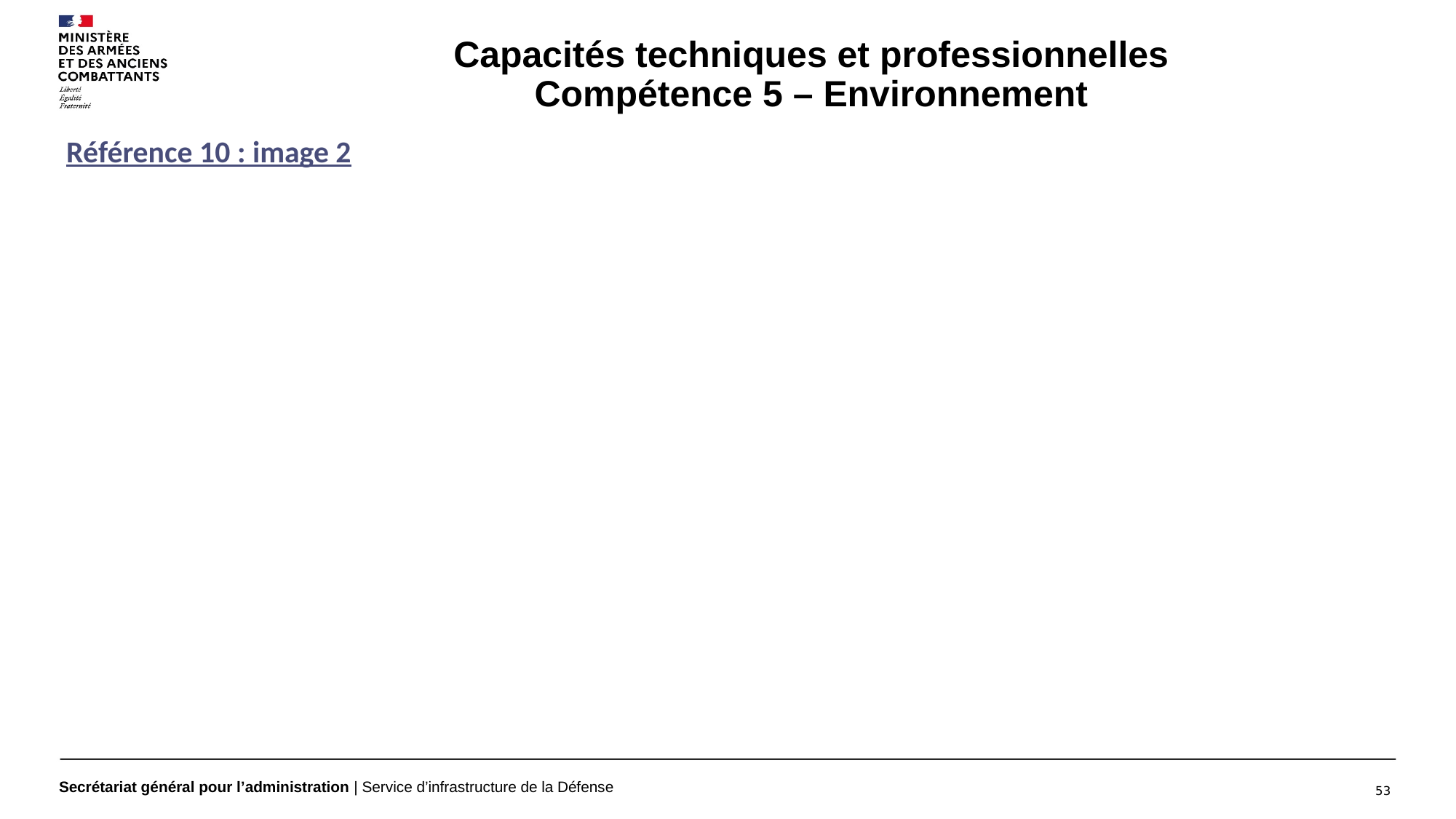

# Capacités techniques et professionnelles Compétence 5 – Environnement
Référence 10 : image 2

53